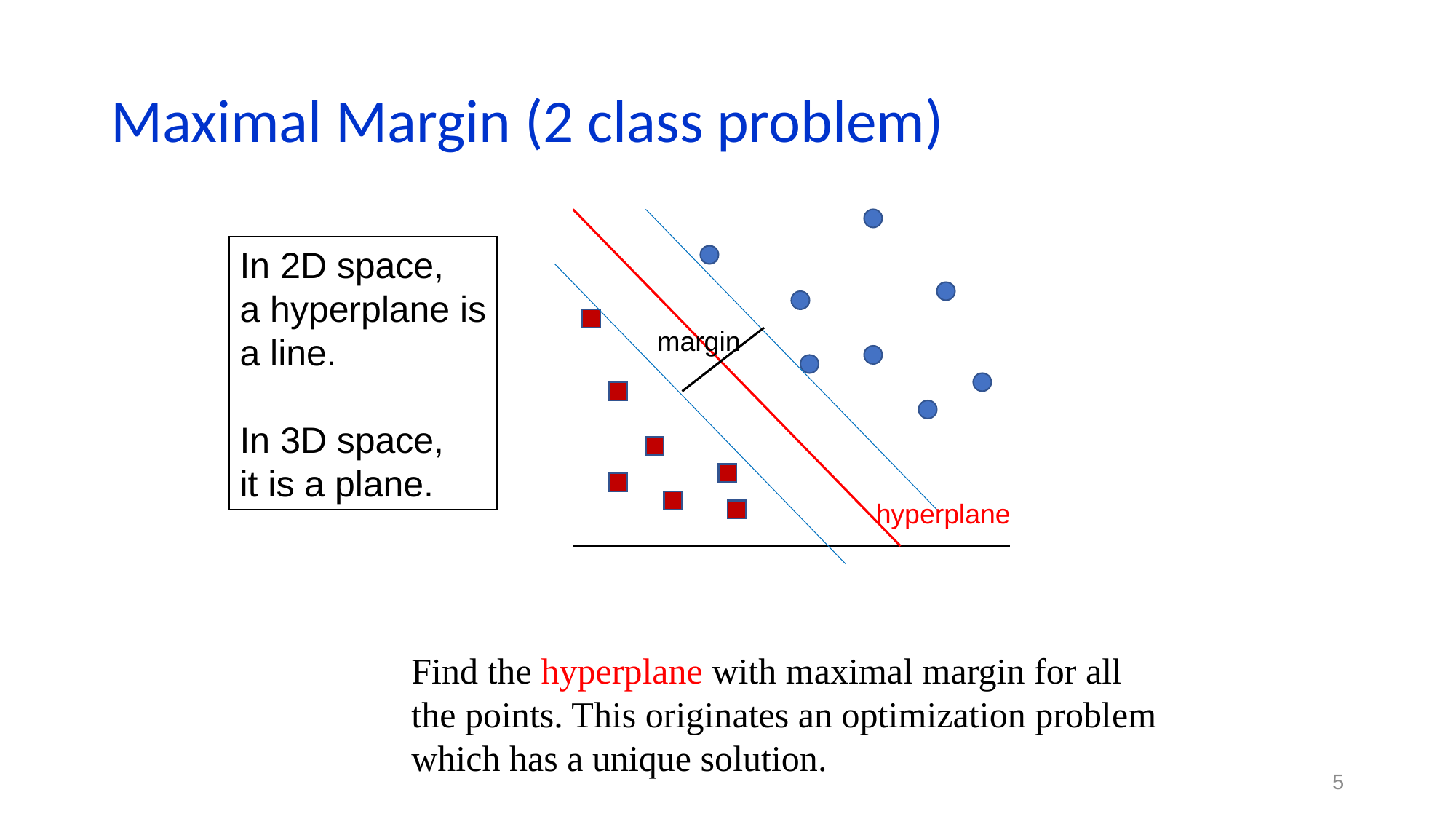

# Maximal Margin (2 class problem)

In 2D space,
a hyperplane is
a line.

In 3D space,
it is a plane.

margin

hyperplane

Find the hyperplane with maximal margin for all
the points. This originates an optimization problem
which has a unique solution.
5